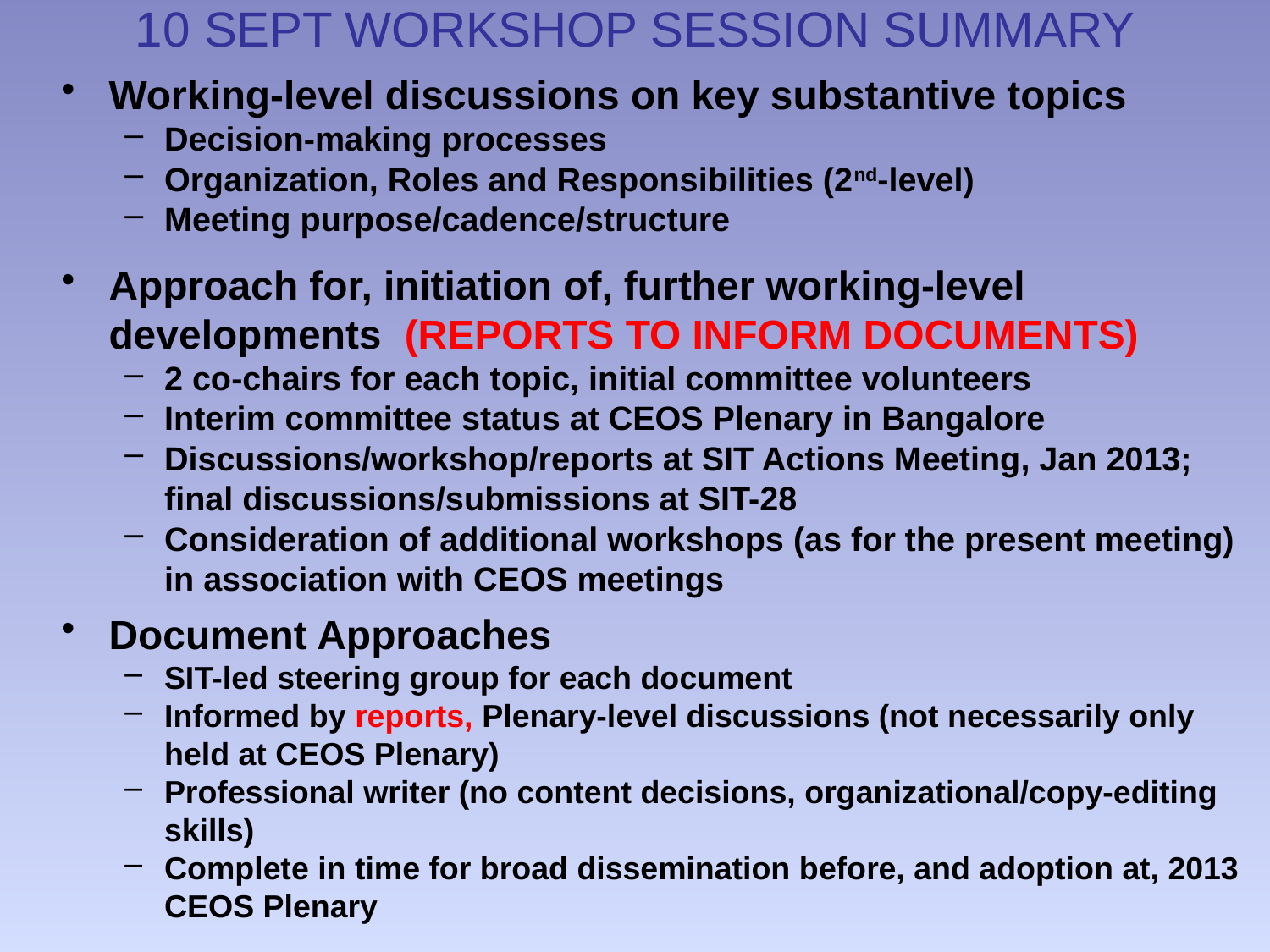

# 10 SEPT WORKSHOP SESSION SUMMARY
Working-level discussions on key substantive topics
Decision-making processes
Organization, Roles and Responsibilities (2nd-level)
Meeting purpose/cadence/structure
Approach for, initiation of, further working-level developments  (REPORTS TO INFORM DOCUMENTS)
2 co-chairs for each topic, initial committee volunteers
Interim committee status at CEOS Plenary in Bangalore
Discussions/workshop/reports at SIT Actions Meeting, Jan 2013; final discussions/submissions at SIT-28
Consideration of additional workshops (as for the present meeting) in association with CEOS meetings
Document Approaches
SIT-led steering group for each document
Informed by reports, Plenary-level discussions (not necessarily only held at CEOS Plenary)
Professional writer (no content decisions, organizational/copy-editing skills)
Complete in time for broad dissemination before, and adoption at, 2013 CEOS Plenary